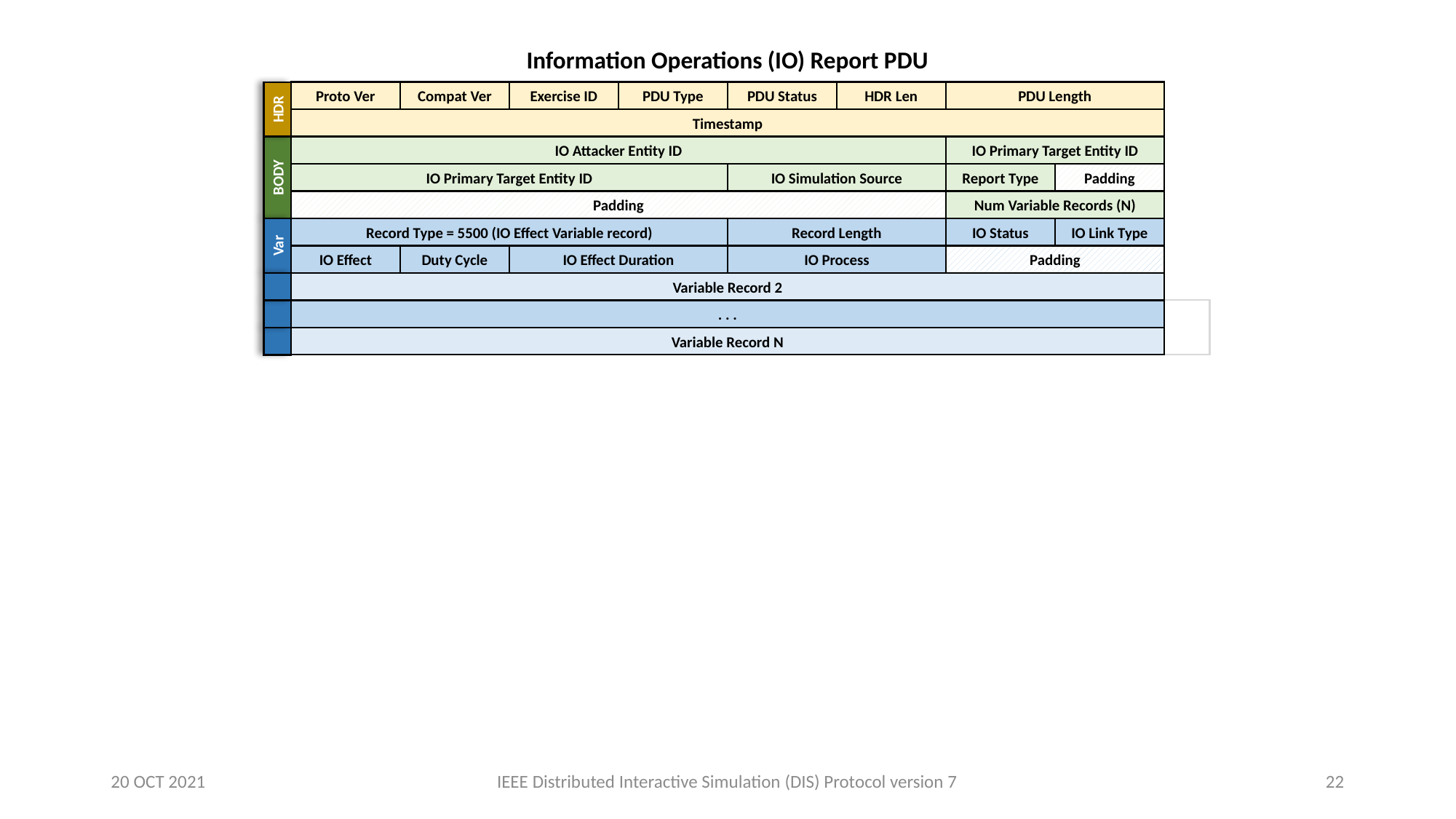

Information Operations (IO) Report PDU
Proto Ver
Compat Ver
Exercise ID
PDU Type
PDU Status
HDR Len
PDU Length
HDR
Timestamp
IO Attacker Entity ID
IO Primary Target Entity ID
BODY
IO Primary Target Entity ID
IO Simulation Source
Report Type
Padding
Padding
Num Variable Records (N)
Record Type = 5500 (IO Effect Variable record)
Record Length
IO Status
IO Link Type
Var
IO Effect
Duty Cycle
IO Effect Duration
IO Process
Padding

Variable Record 2

. . .

Variable Record N
20 OCT 2021
IEEE Distributed Interactive Simulation (DIS) Protocol version 7
22